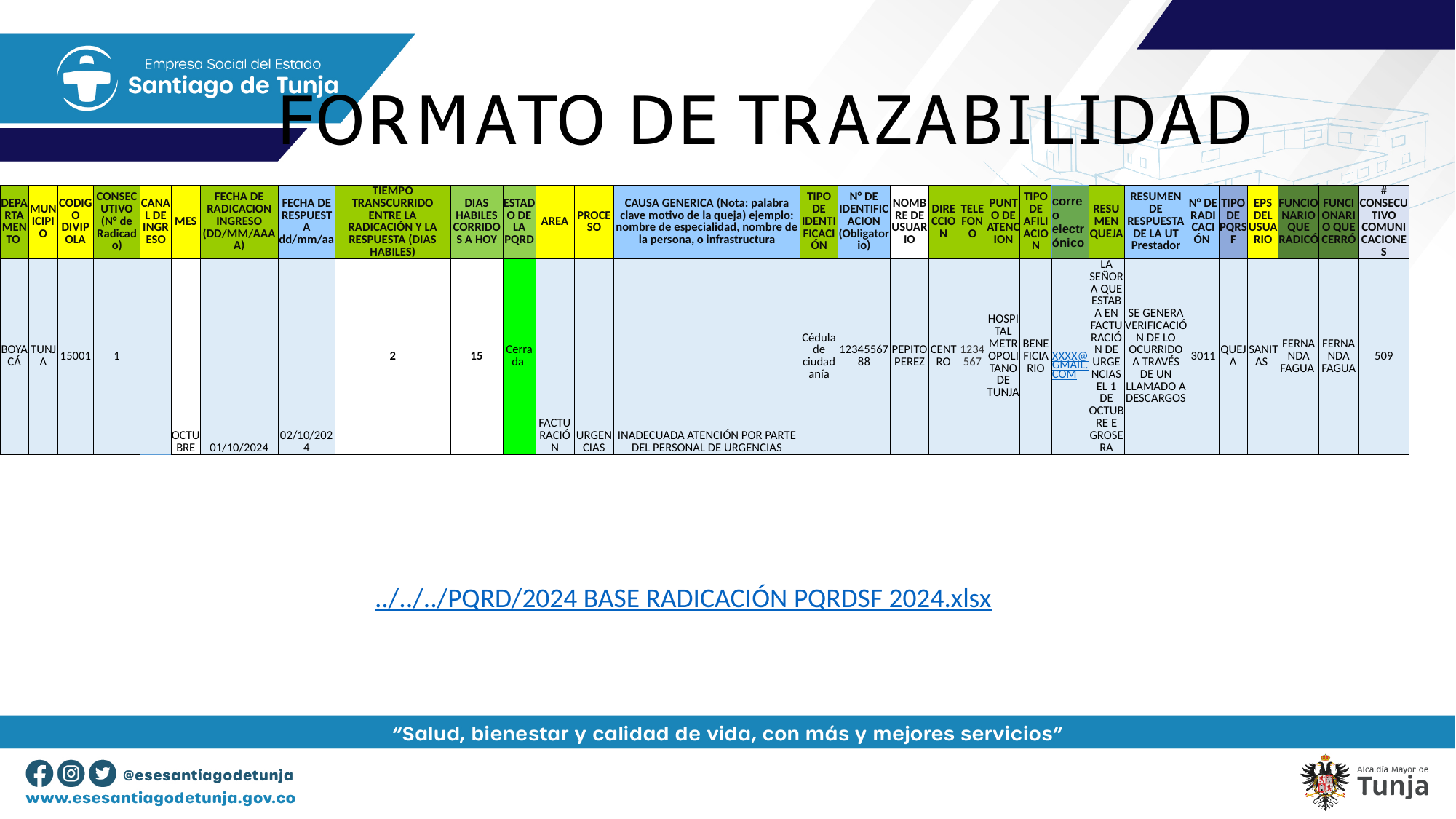

# FORMATO DE TRAZABILIDAD
| DEPARTAMENTO | MUNICIPIO | CODIGO DIVIPOLA | CONSECUTIVO (N° de Radicado) | CANAL DE INGRESO | MES | FECHA DE RADICACION INGRESO (DD/MM/AAAA) | FECHA DE RESPUESTA dd/mm/aa | TIEMPO TRANSCURRIDO ENTRE LA RADICACIÓN Y LA RESPUESTA (DIAS HABILES) | DIAS HABILES CORRIDOS A HOY | ESTADO DE LA PQRD | AREA | PROCESO | CAUSA GENERICA (Nota: palabra clave motivo de la queja) ejemplo: nombre de especialidad, nombre de la persona, o infrastructura | TIPO DE IDENTIFICACIÓN | N° DE IDENTIFICACION (Obligatorio) | NOMBRE DE USUARIO | DIRECCION | TELEFONO | PUNTO DE ATENCION | TIPO DE AFILIACION | correo electrónico | RESUMEN QUEJA | RESUMEN DE RESPUESTA DE LA UT Prestador | N° DE RADICACIÓN | TIPO DE PQRSF | EPS DEL USUARIO | FUNCIONARIO QUE RADICÓ | FUNCIONARIO QUE CERRÓ | # CONSECUTIVO COMUNICACIONES |
| --- | --- | --- | --- | --- | --- | --- | --- | --- | --- | --- | --- | --- | --- | --- | --- | --- | --- | --- | --- | --- | --- | --- | --- | --- | --- | --- | --- | --- | --- |
| BOYACÁ | TUNJA | 15001 | 1 |  | OCTUBRE | 01/10/2024 | 02/10/2024 | 2 | 15 | Cerrada | FACTURACIÓN | URGENCIAS | INADECUADA ATENCIÓN POR PARTE DEL PERSONAL DE URGENCIAS | Cédula de ciudadanía | 1234556788 | PEPITO PEREZ | CENTRO | 1234567 | HOSPITAL METROPOLITANO DE TUNJA | BENEFICIARIO | XXXX@GMAIL.COM | LA SEÑORA QUE ESTABA EN FACTURACIÓN DE URGENCIAS EL 1 DE OCTUBRE E GROSERA | SE GENERA VERIFICACIÓN DE LO OCURRIDO A TRAVÉS DE UN LLAMADO A DESCARGOS | 3011 | QUEJA | SANITAS | FERNANDA FAGUA | FERNANDA FAGUA | 509 |

../../../PQRD/2024 BASE RADICACIÓN PQRDSF 2024.xlsx